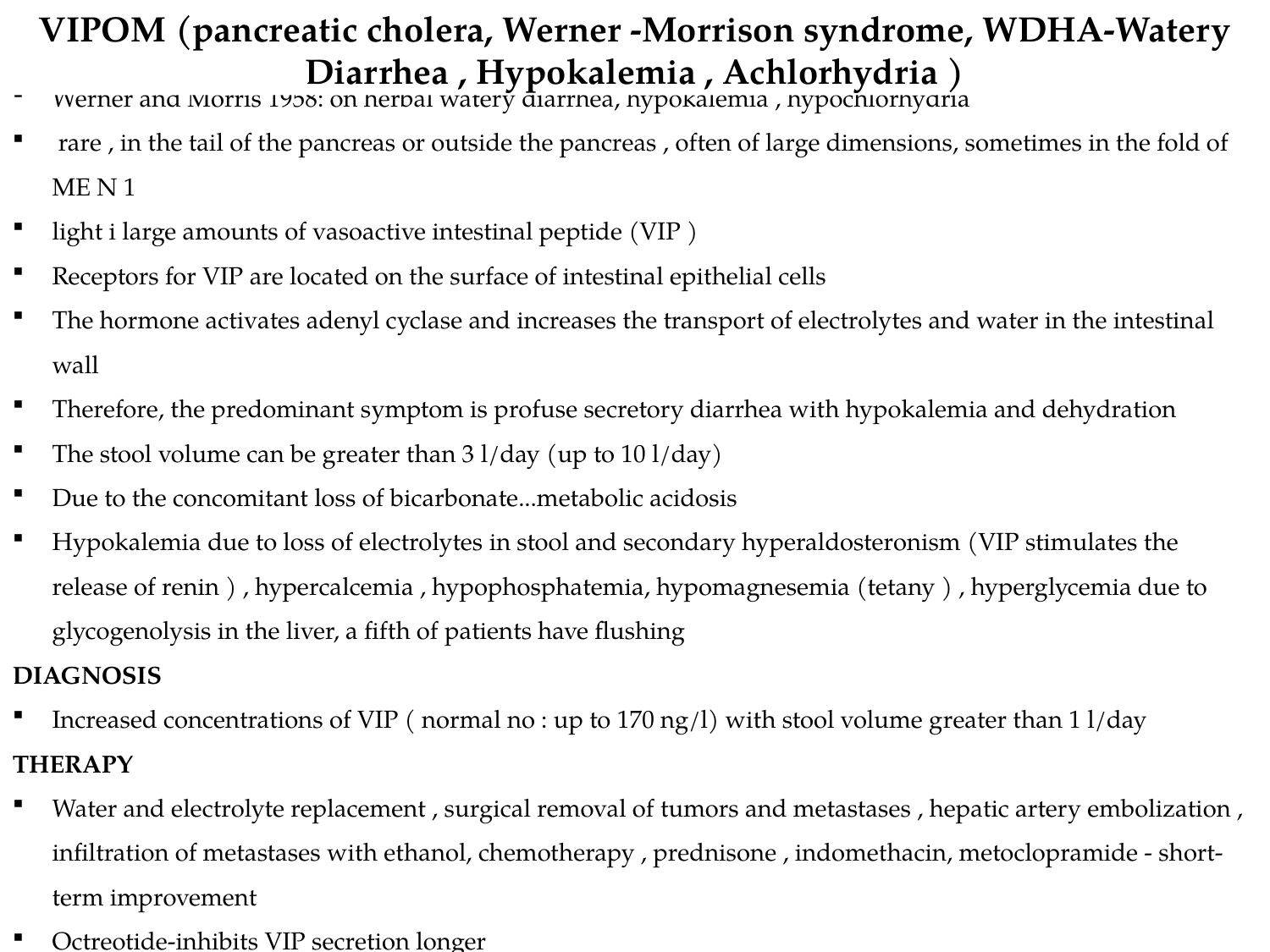

VIPOM (pancreatic cholera, Werner -Morrison syndrome, WDHA-Watery Diarrhea , Hypokalemia , Achlorhydria )

Werner and Morris 1958: on herbal watery diarrhea, hypokalemia , hypochlorhydria
 rare , in the tail of the pancreas or outside the pancreas , often of large dimensions, sometimes in the fold of ME N 1
light i large amounts of vasoactive intestinal peptide (VIP )
Receptors for VIP are located on the surface of intestinal epithelial cells
The hormone activates adenyl cyclase and increases the transport of electrolytes and water in the intestinal wall
Therefore, the predominant symptom is profuse secretory diarrhea with hypokalemia and dehydration
The stool volume can be greater than 3 l/day (up to 10 l/day)
Due to the concomitant loss of bicarbonate...metabolic acidosis
Hypokalemia due to loss of electrolytes in stool and secondary hyperaldosteronism (VIP stimulates the release of renin ) , hypercalcemia , hypophosphatemia, hypomagnesemia (tetany ) , hyperglycemia due to glycogenolysis in the liver, a fifth of patients have flushing
DIAGNOSIS
Increased concentrations of VIP ( normal no : up to 170 ng/l) with stool volume greater than 1 l/day
THERAPY
Water and electrolyte replacement , surgical removal of tumors and metastases , hepatic artery embolization , infiltration of metastases with ethanol, chemotherapy , prednisone , indomethacin, metoclopramide - short-term improvement
Octreotide-inhibits VIP secretion longer